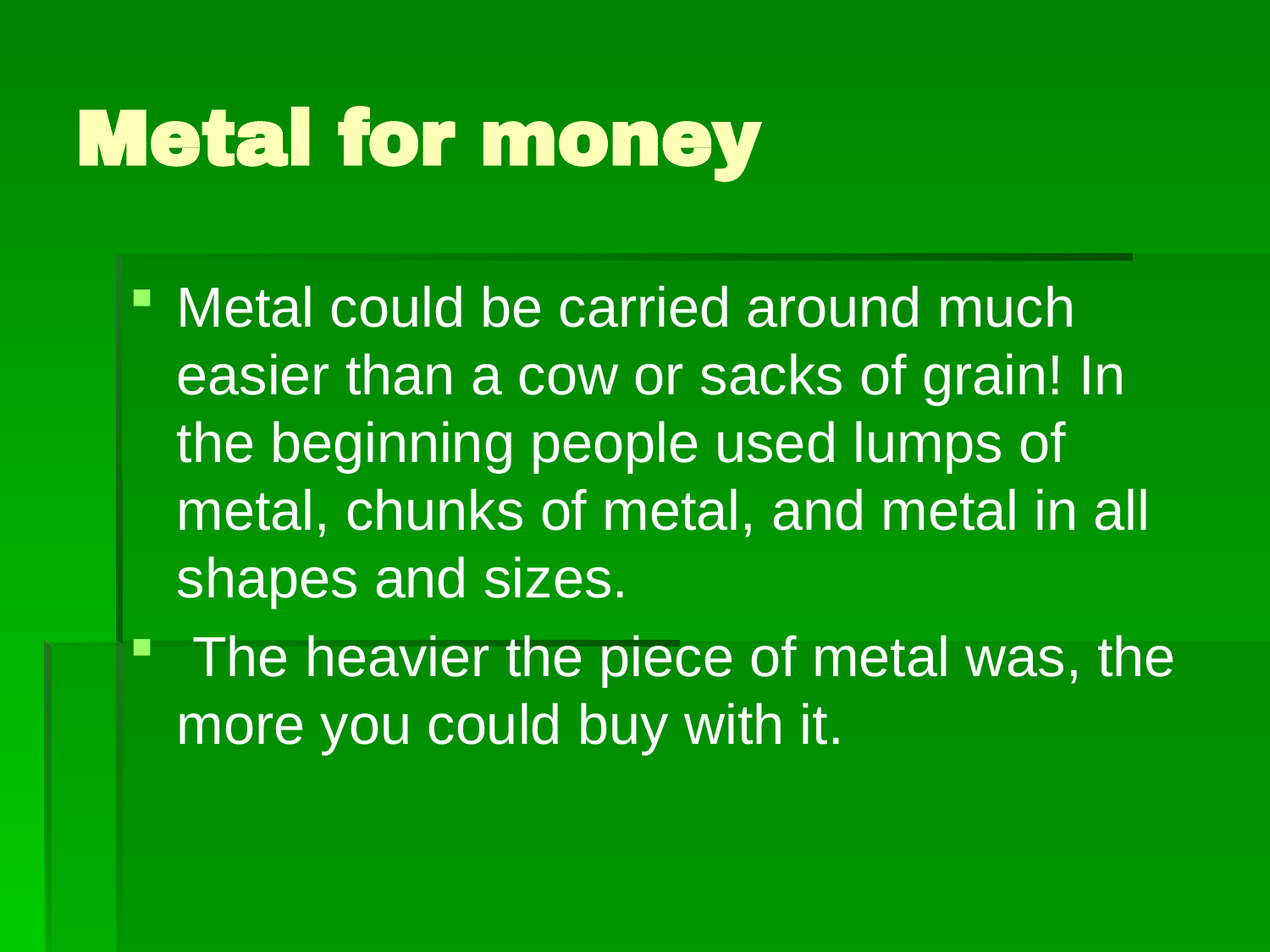

# Metal for money
Metal could be carried around much easier than a cow or sacks of grain! In the beginning people used lumps of metal, chunks of metal, and metal in all shapes and sizes.
 The heavier the piece of metal was, the more you could buy with it.